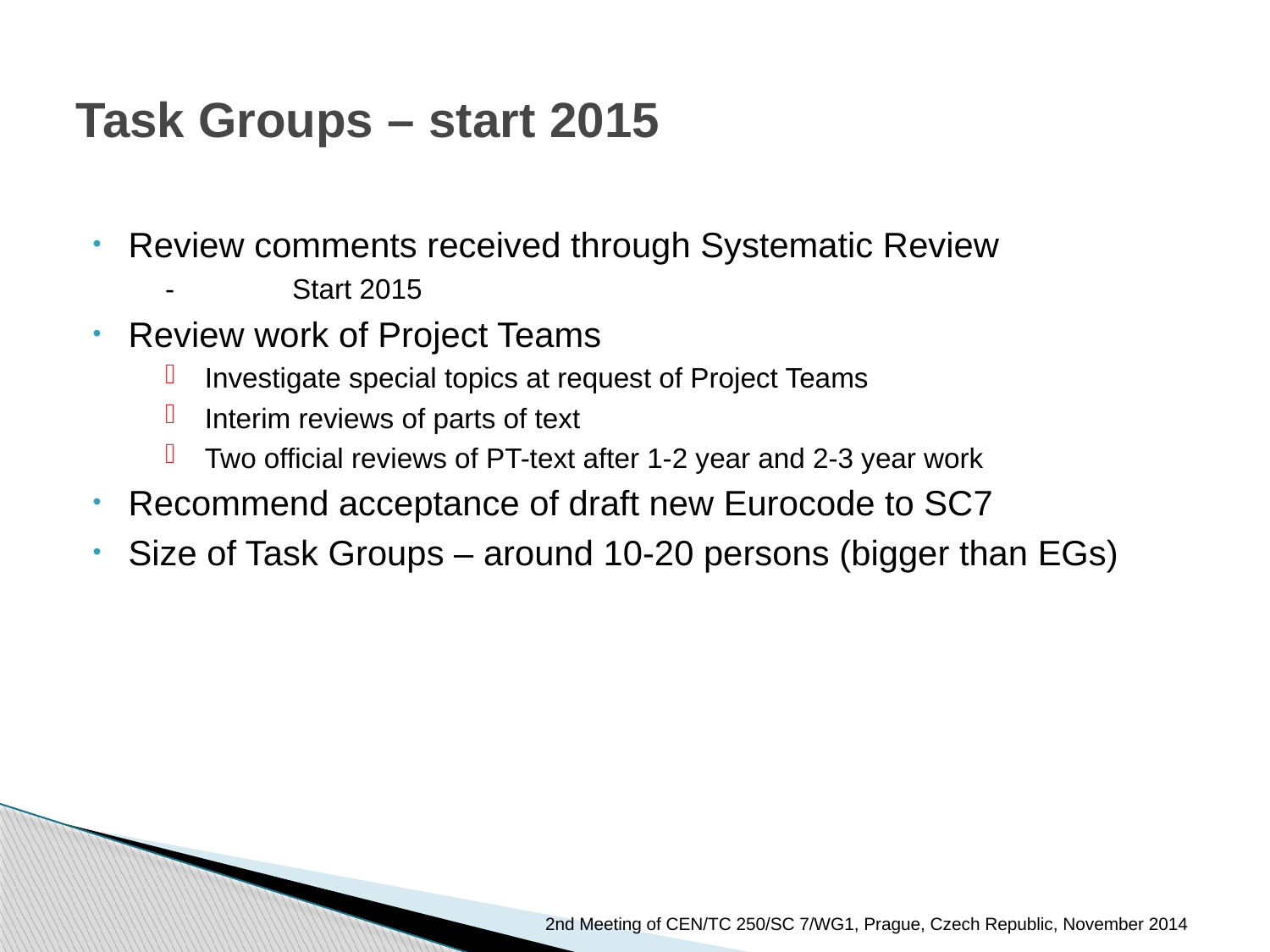

# Task Groups – start 2015
Review comments received through Systematic Review
- 	Start 2015
Review work of Project Teams
Investigate special topics at request of Project Teams
Interim reviews of parts of text
Two official reviews of PT-text after 1-2 year and 2-3 year work
Recommend acceptance of draft new Eurocode to SC7
Size of Task Groups – around 10-20 persons (bigger than EGs)

2nd Meeting of CEN/TC 250/SC 7/WG1, Prague, Czech Republic, November 2014